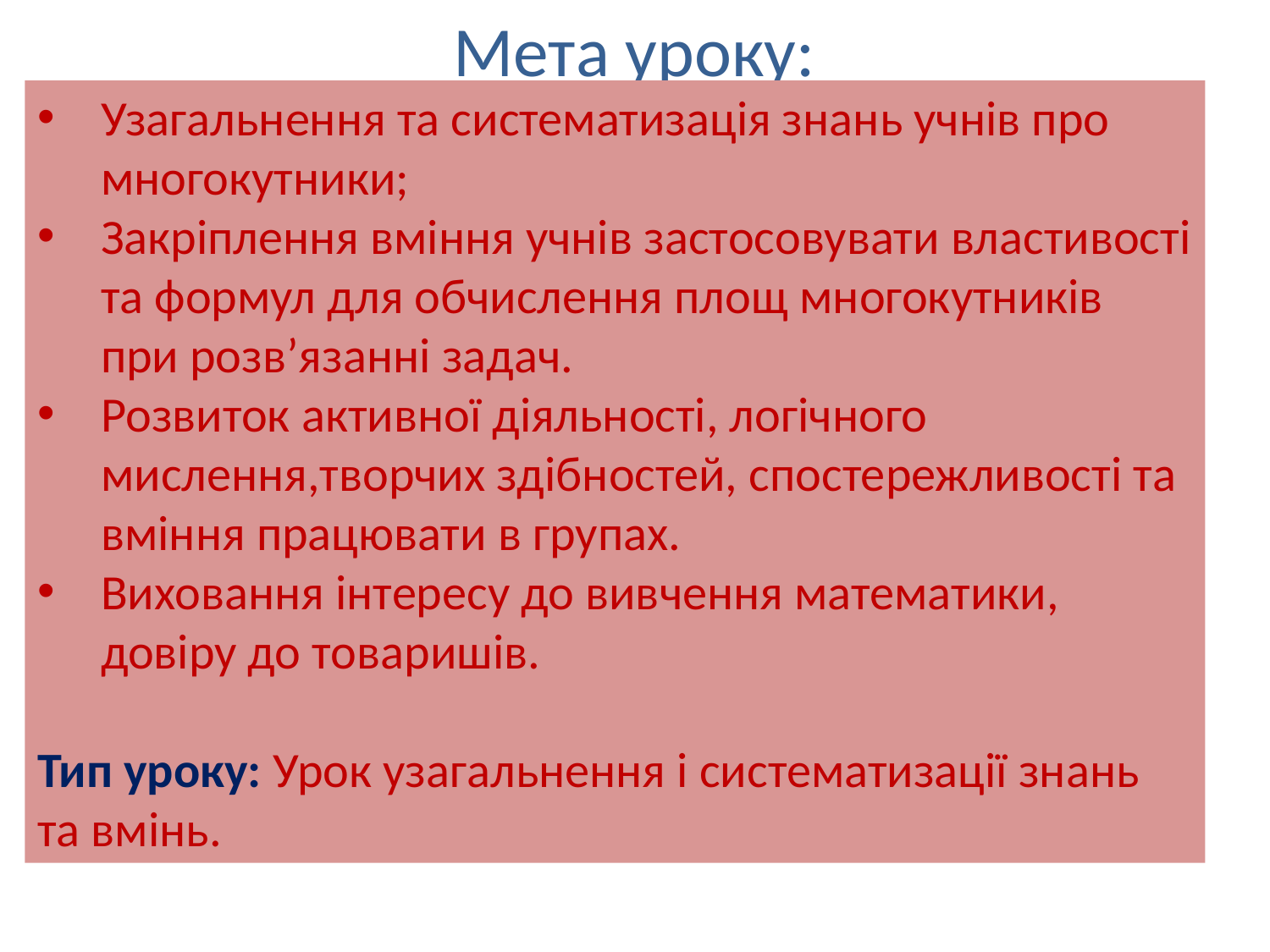

Мета уроку:
Узагальнення та систематизація знань учнів про многокутники;
Закріплення вміння учнів застосовувати властивості та формул для обчислення площ многокутників при розв’язанні задач.
Розвиток активної діяльності, логічного мислення,творчих здібностей, спостережливості та вміння працювати в групах.
Виховання інтересу до вивчення математики, довіру до товаришів.

Тип уроку: Урок узагальнення і систематизації знань та вмінь.